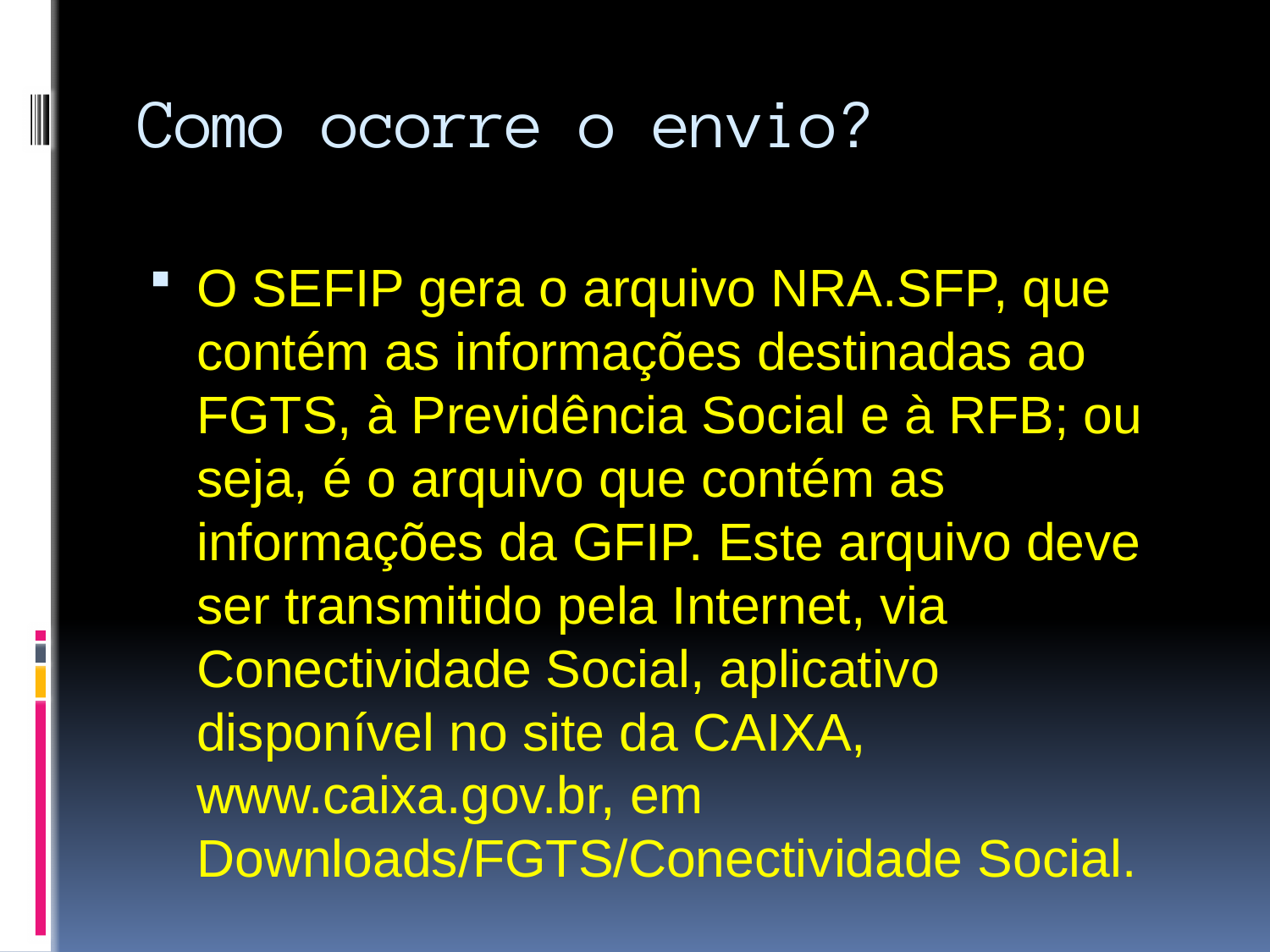

# Como ocorre o envio?
O SEFIP gera o arquivo NRA.SFP, que contém as informações destinadas ao FGTS, à Previdência Social e à RFB; ou seja, é o arquivo que contém as informações da GFIP. Este arquivo deve ser transmitido pela Internet, via Conectividade Social, aplicativo disponível no site da CAIXA, www.caixa.gov.br, em Downloads/FGTS/Conectividade Social.